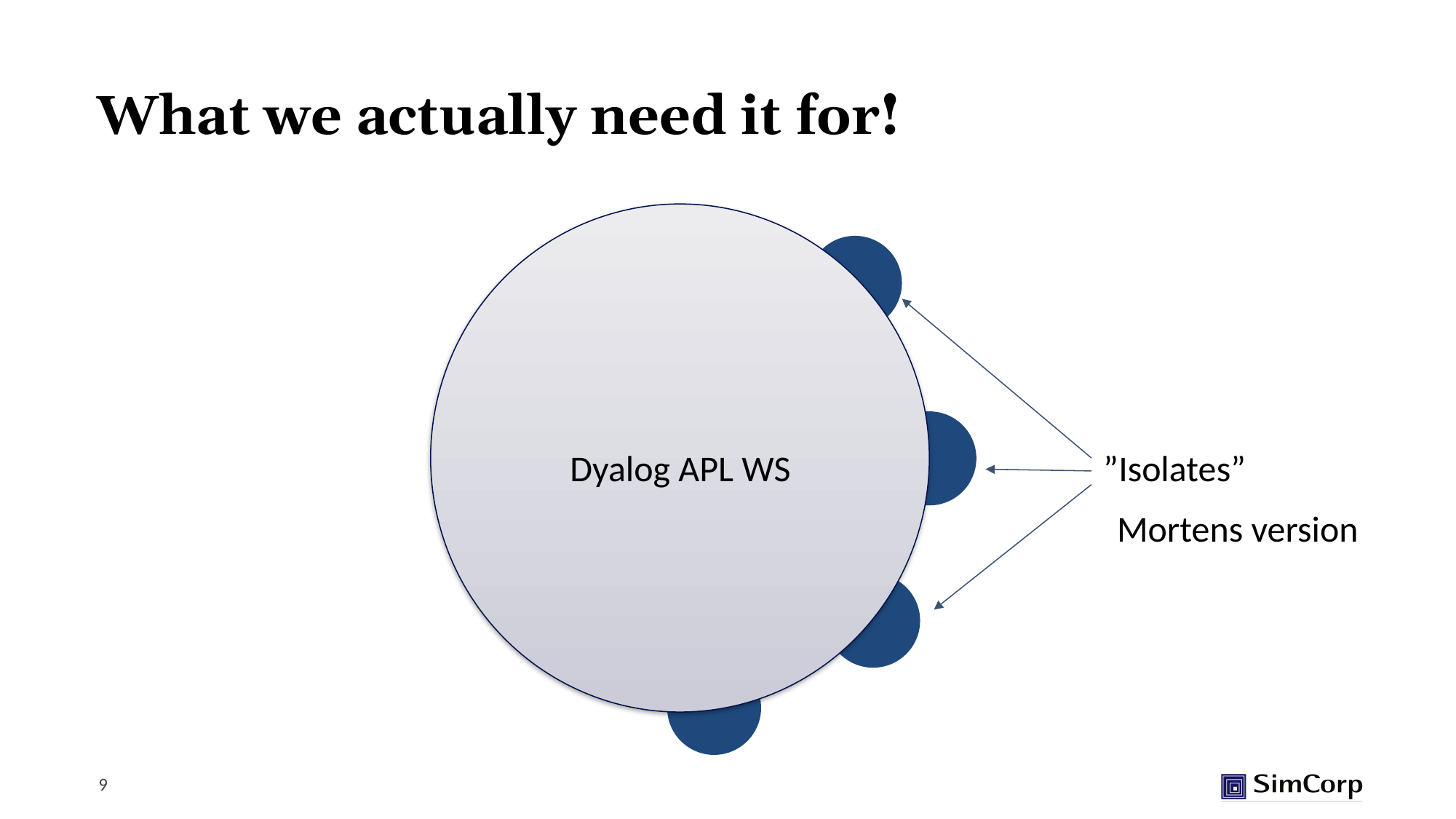

# What we actually need it for!

”Isolates”
Dyalog APL WS
Mortens version
9